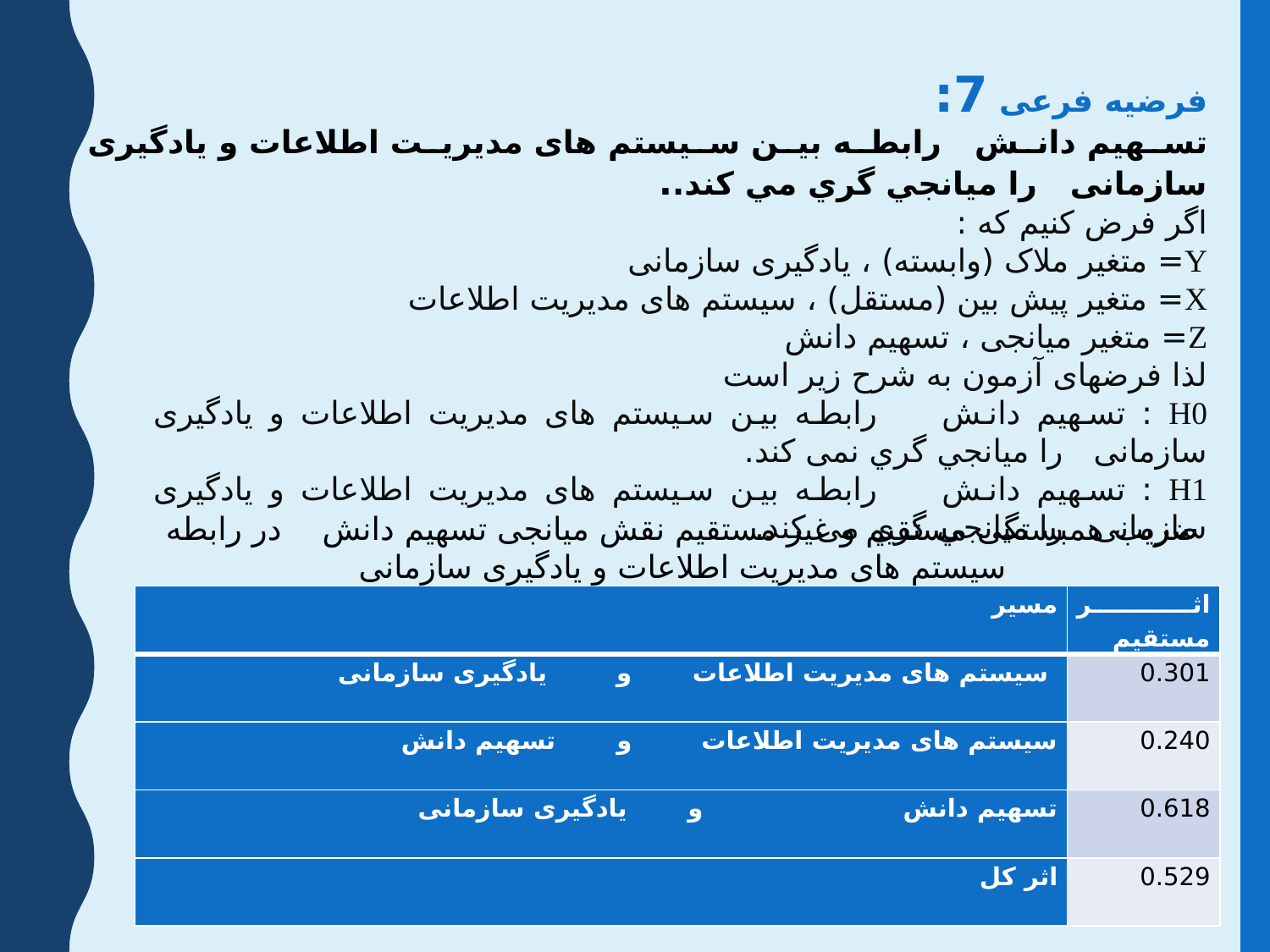

فرضیه فرعی 7:
تسهیم دانش   رابطه بين سیستم های مدیریت اطلاعات و یادگیری سازمانی   را ميانجي گري مي کند..
اگر فرض کنيم که :
Y= متغير ملاک (وابسته) ، یادگیری سازمانی
X= متغير پیش بین (مستقل) ، سیستم های مدیریت اطلاعات
Z= متغير میانجی ، تسهیم دانش
لذا فرضهای آزمون به شرح زیر است
H0 : تسهیم دانش    رابطه بین سیستم های مدیریت اطلاعات و یادگیری سازمانی   را ميانجي گري نمی کند.
H1 : تسهیم دانش    رابطه بین سیستم های مدیریت اطلاعات و یادگیری سازمانی   را ميانجي گري می کند.
ضریب همبستگی مستقیم و غیر مستقیم نقش میانجی تسهیم دانش    در رابطه  سیستم های مدیریت اطلاعات و یادگیری سازمانی
| مسیر | اثر مستقیم |
| --- | --- |
| سیستم های مدیریت اطلاعات و یادگیری سازمانی | 0.301 |
| سیستم های مدیریت اطلاعات و تسهیم دانش | 0.240 |
| تسهیم دانش و یادگیری سازمانی | 0.618 |
| اثر کل | 0.529 |